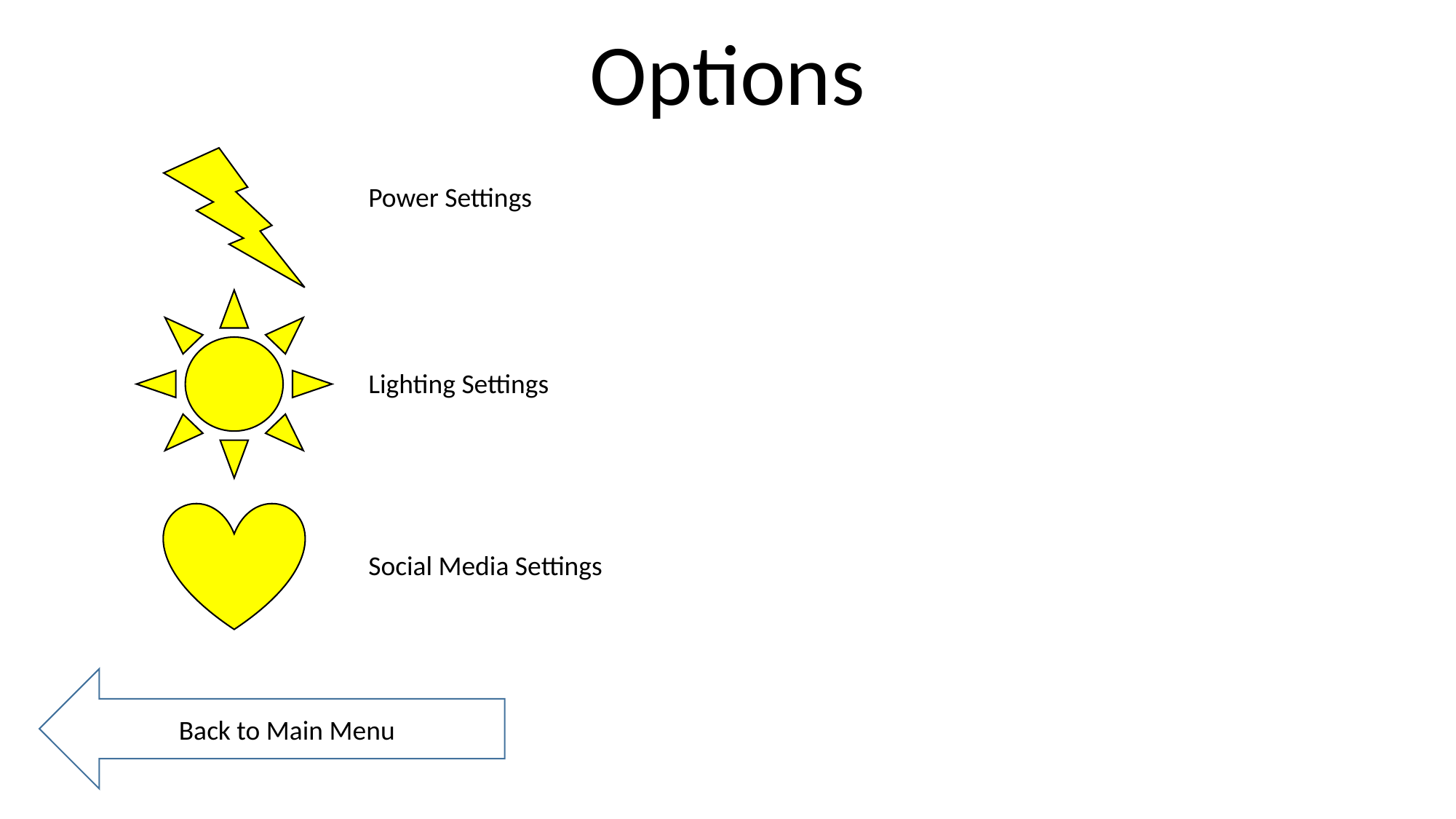

# Options

Power Settings

Lighting Settings

Social Media Settings
Back to Main Menu